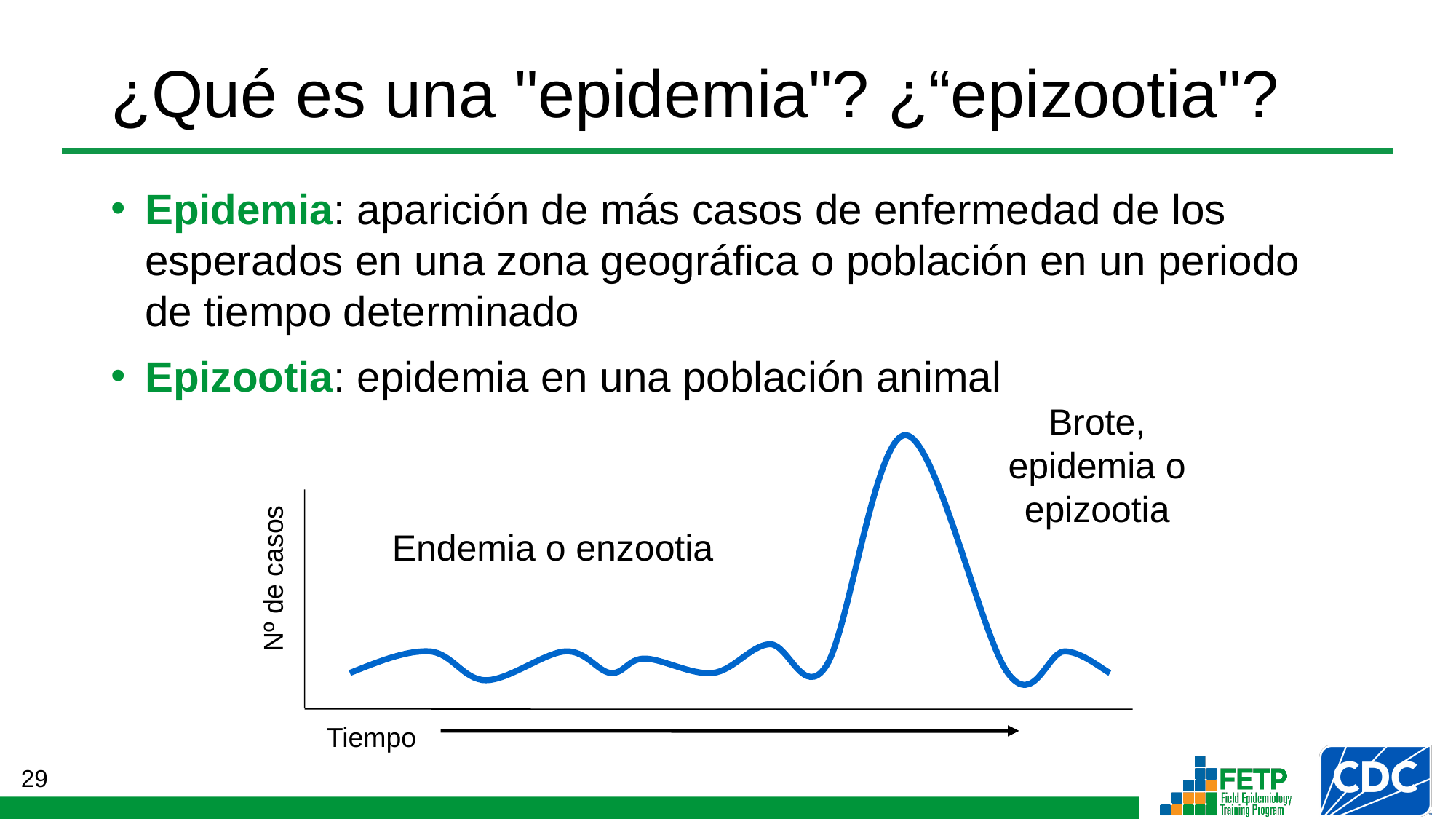

# ¿Qué es una "epidemia"? ¿“epizootia"?
Epidemia: aparición de más casos de enfermedad de los esperados en una zona geográfica o población en un periodo de tiempo determinado
Epizootia: epidemia en una población animal
Brote, epidemia o
epizootia

Nº de casos

Tiempo

Endemia o enzootia